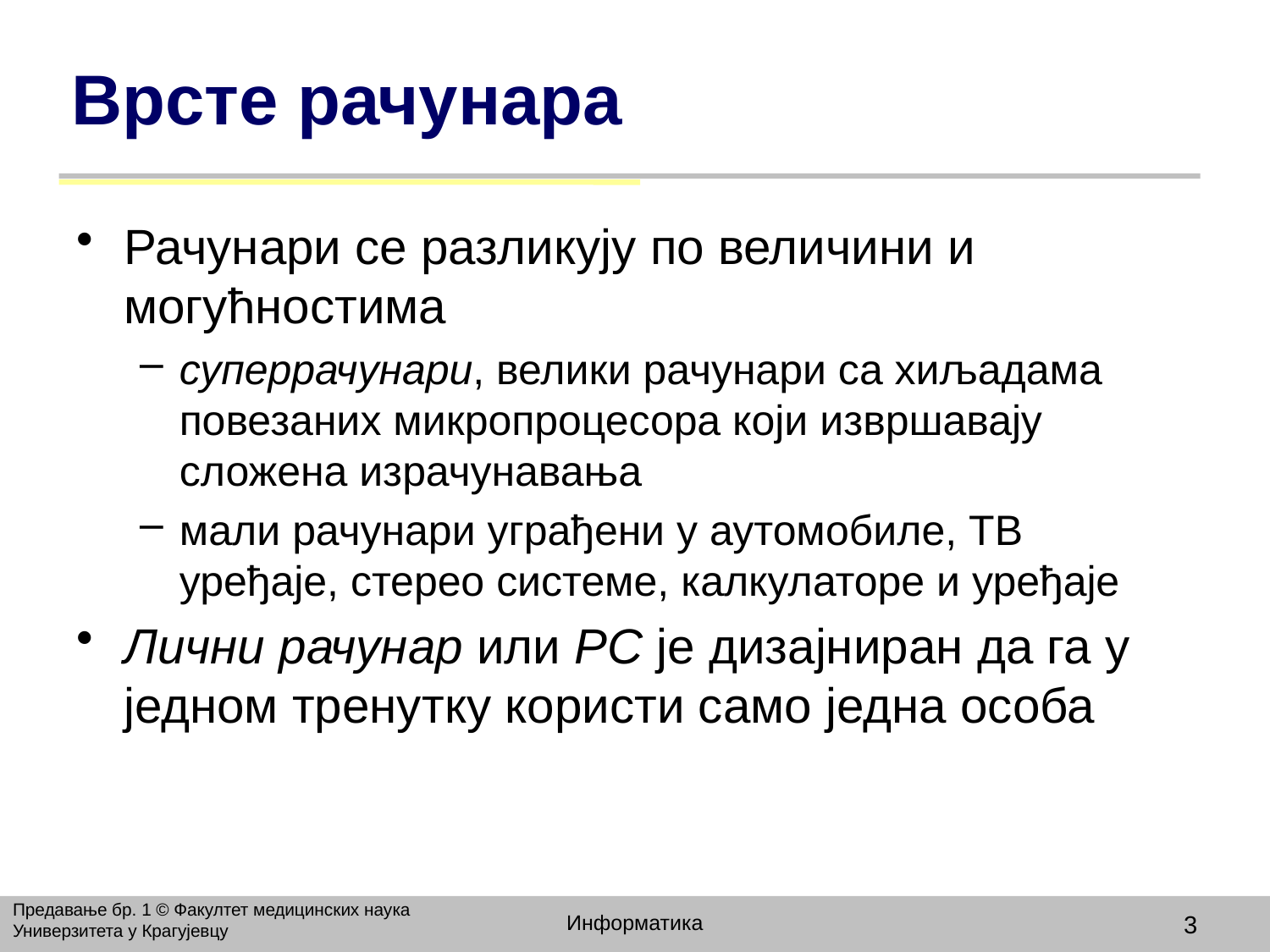

# Врсте рачунара
Рачунари се разликују по величини и могућностима
суперрачунари, велики рачунари са хиљадама повезаних микропроцесора који извршавају сложена израчунавања
мали рачунари уграђени у аутомобиле, ТВ уређаје, стерео системе, калкулаторе и уређаје
Лични рачунар или PC је дизајниран да га у једном тренутку користи само једна особа
Предавање бр. 1 © Факултет медицинских наука Универзитета у Крагујевцу
Информатика
3